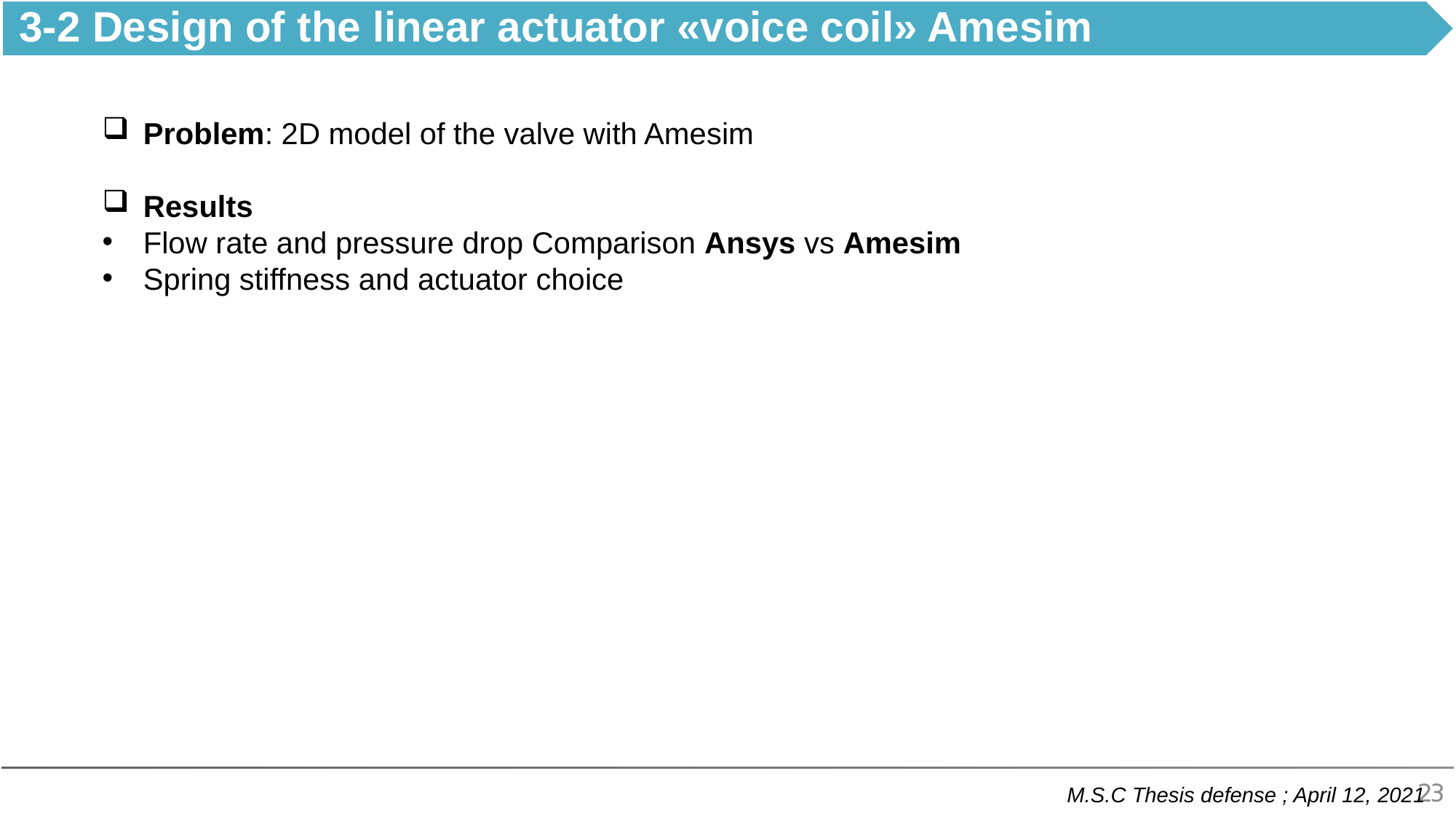

3-2 Design of the linear actuator «voice coil» Amesim
Problem: 2D model of the valve with Amesim

Results
Flow rate and pressure drop Comparison Ansys vs Amesim
Spring stiffness and actuator choice

23
M.S.C Thesis defense ; April 12, 2021